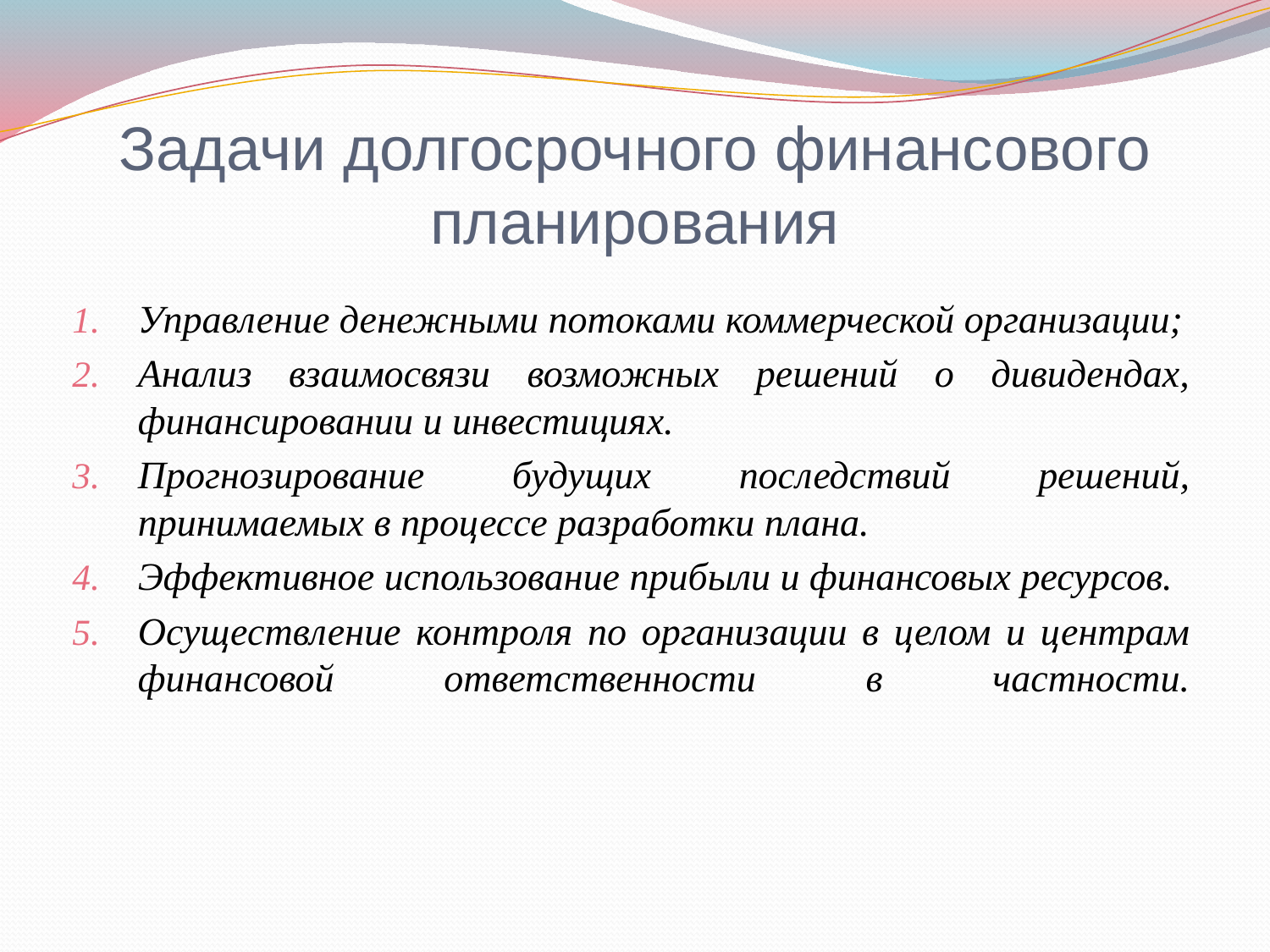

# Задачи долгосрочного финансового планирования
Управление денежными потоками коммерческой организации;
Анализ взаимосвязи возможных решений о дивидендах, финансировании и инвестициях.
Прогнозирование будущих последствий решений, принимаемых в процессе разработки плана.
Эффективное использование прибыли и финансовых ресурсов.
Осуществление контроля по организации в целом и центрам финансовой ответственности в частности.